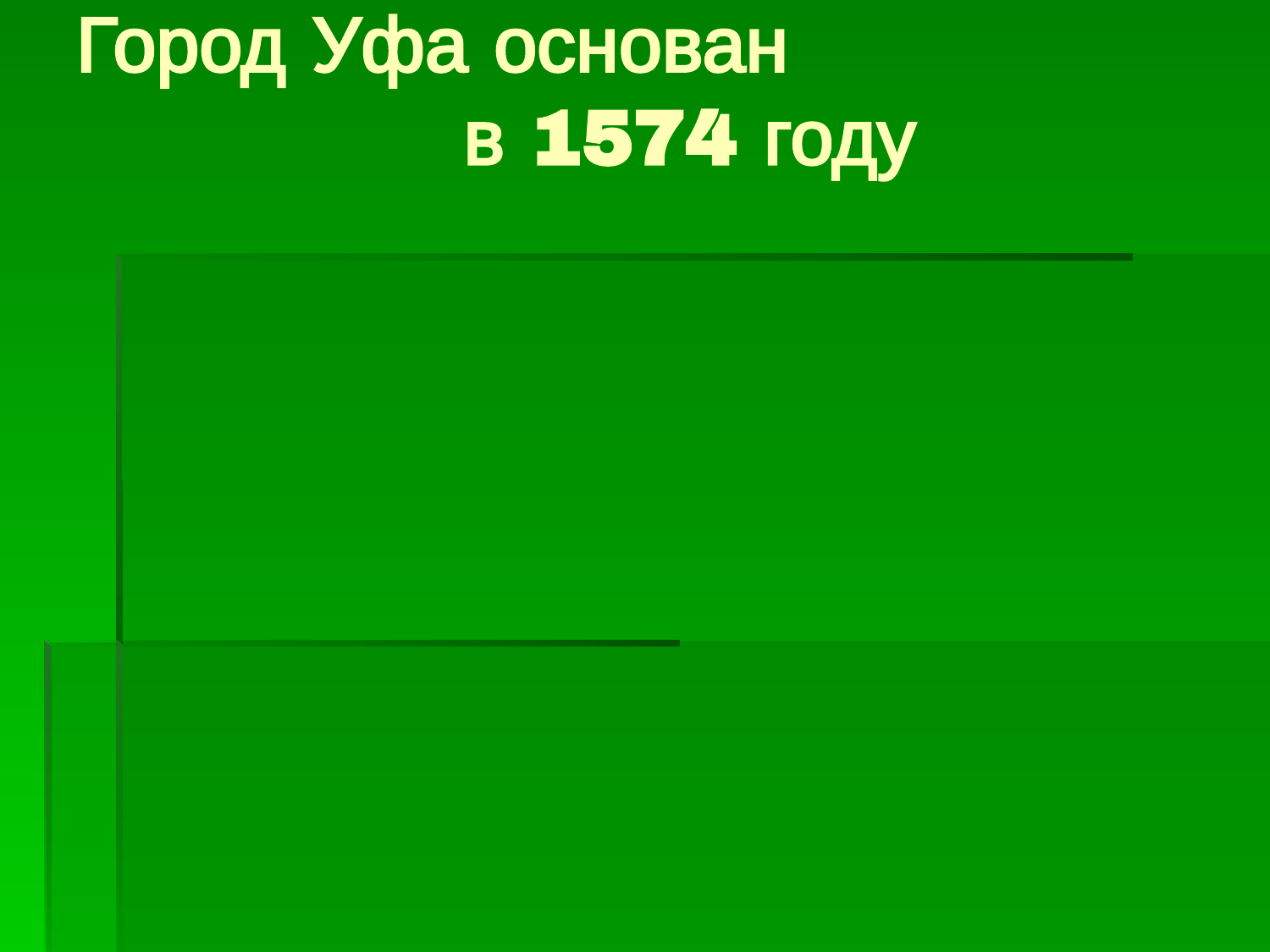

# Город Уфа основан в 1574 году